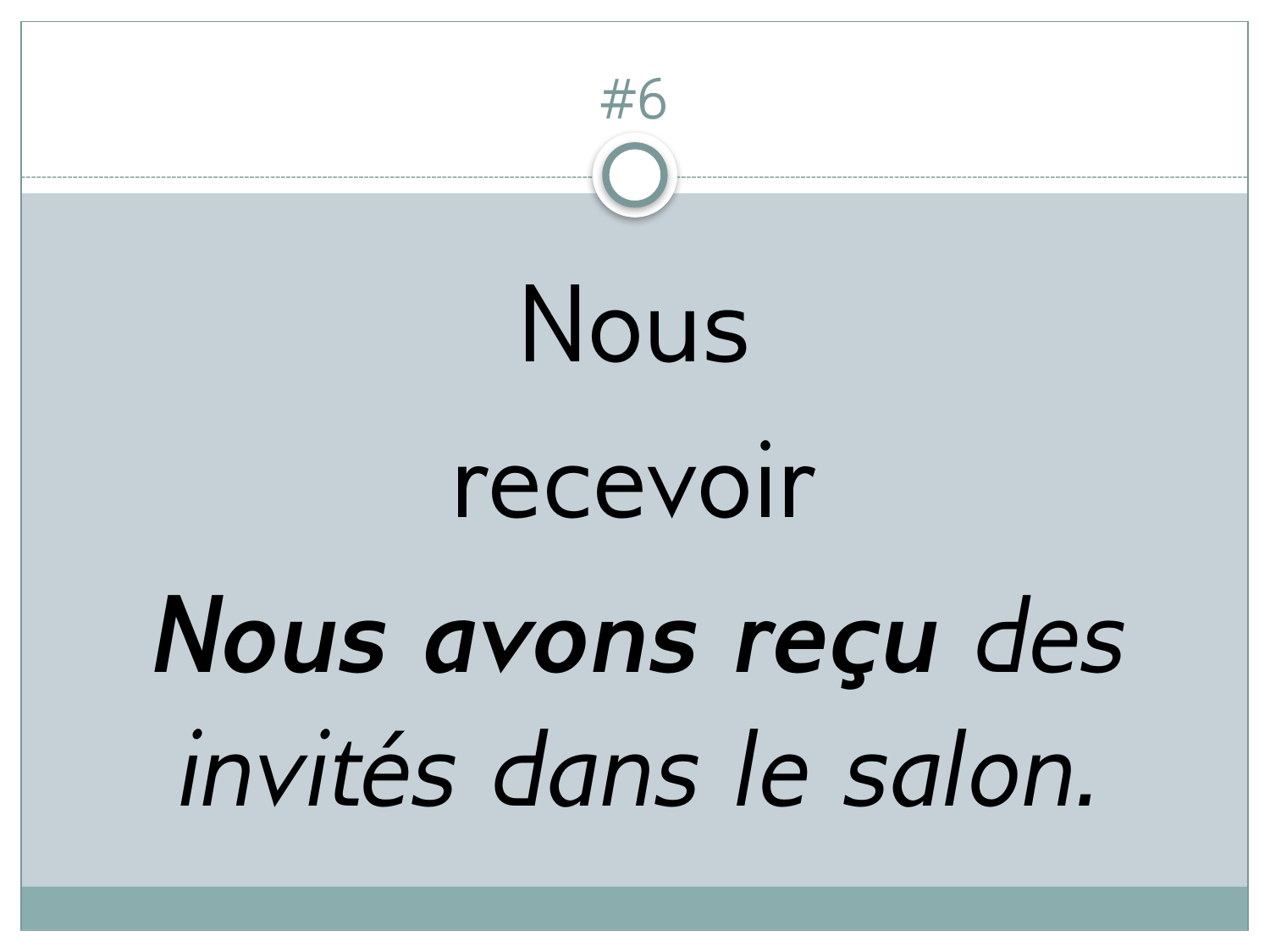

# #6
Nous
recevoir
Nous avons reçu des invités dans le salon.